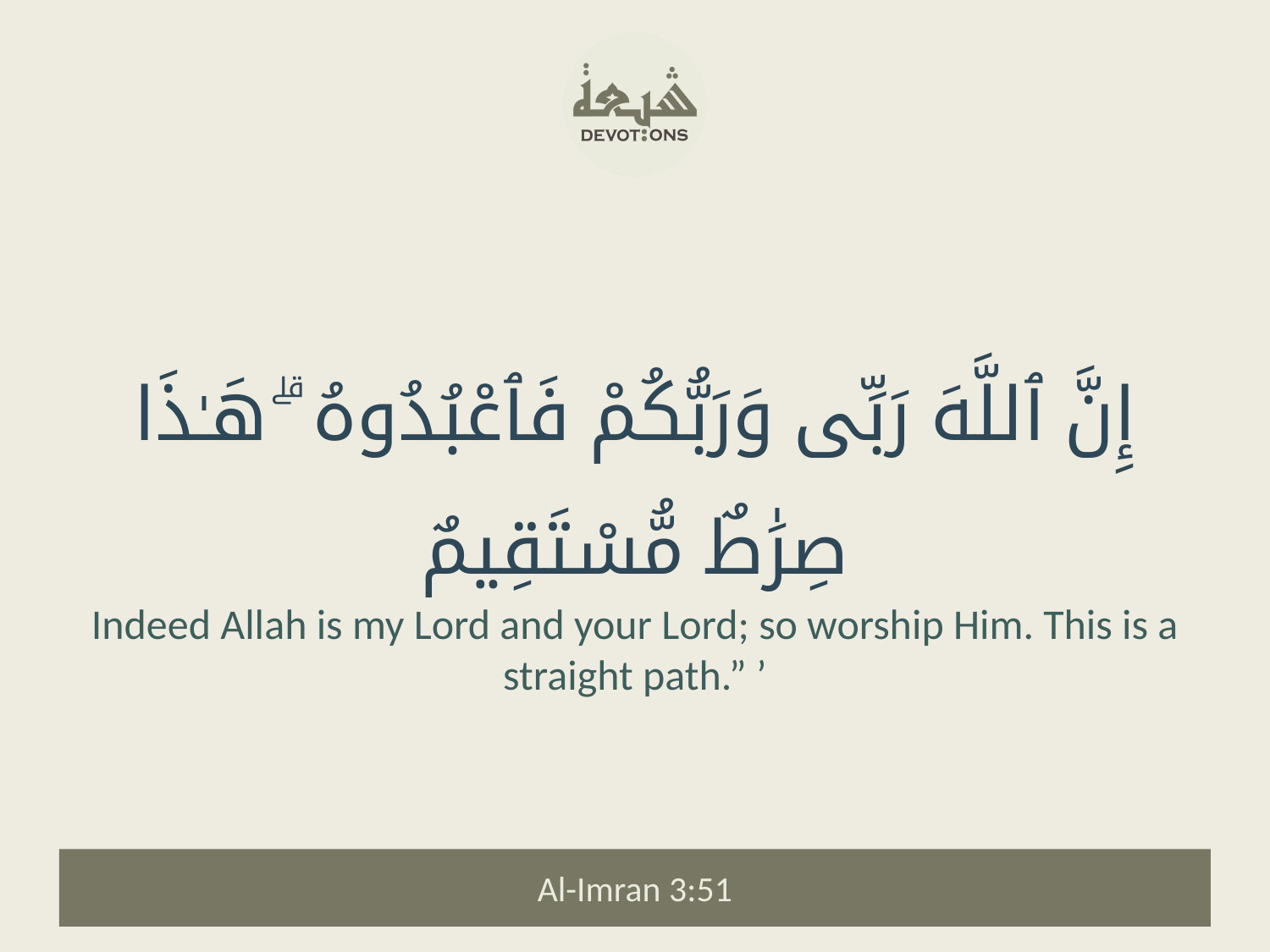

إِنَّ ٱللَّهَ رَبِّى وَرَبُّكُمْ فَٱعْبُدُوهُ ۗ هَـٰذَا صِرَٰطٌ مُّسْتَقِيمٌ
Indeed Allah is my Lord and your Lord; so worship Him. This is a straight path.” ’
Al-Imran 3:51